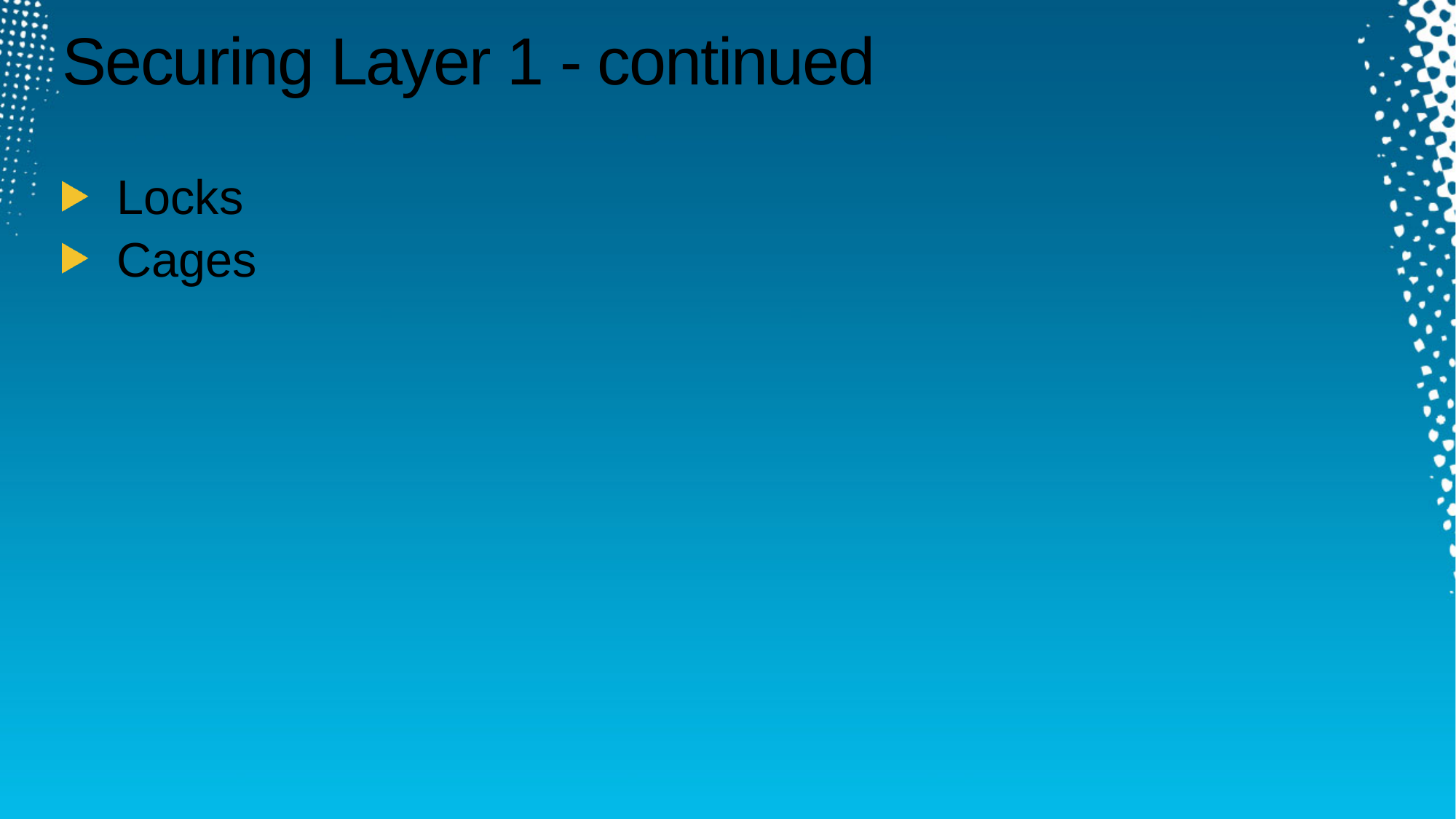

# Securing Layer 1 - continued
Locks
Cages